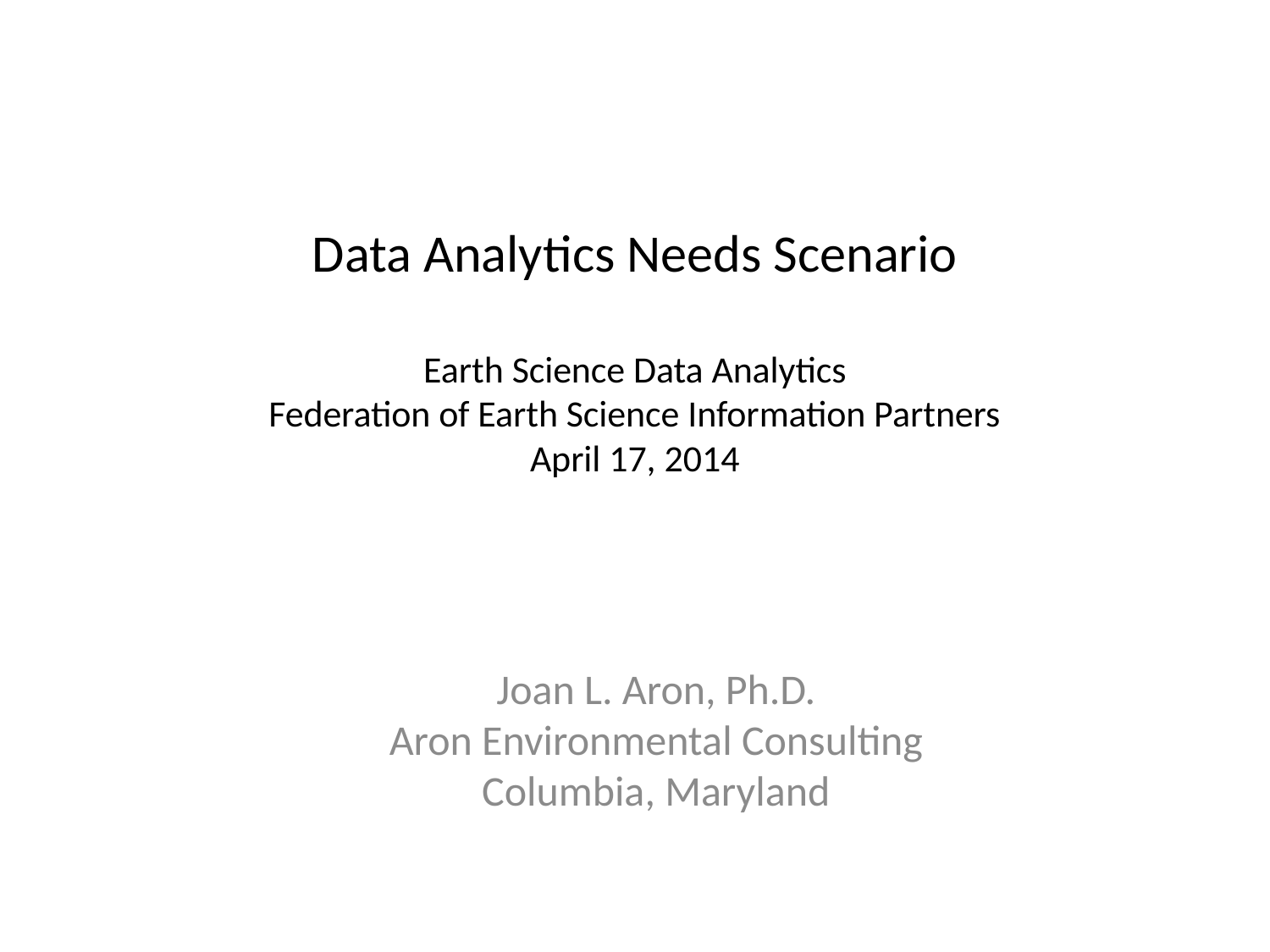

# Data Analytics Needs Scenario Earth Science Data Analytics Federation of Earth Science Information Partners April 17, 2014
Joan L. Aron, Ph.D.
Aron Environmental Consulting
Columbia, Maryland